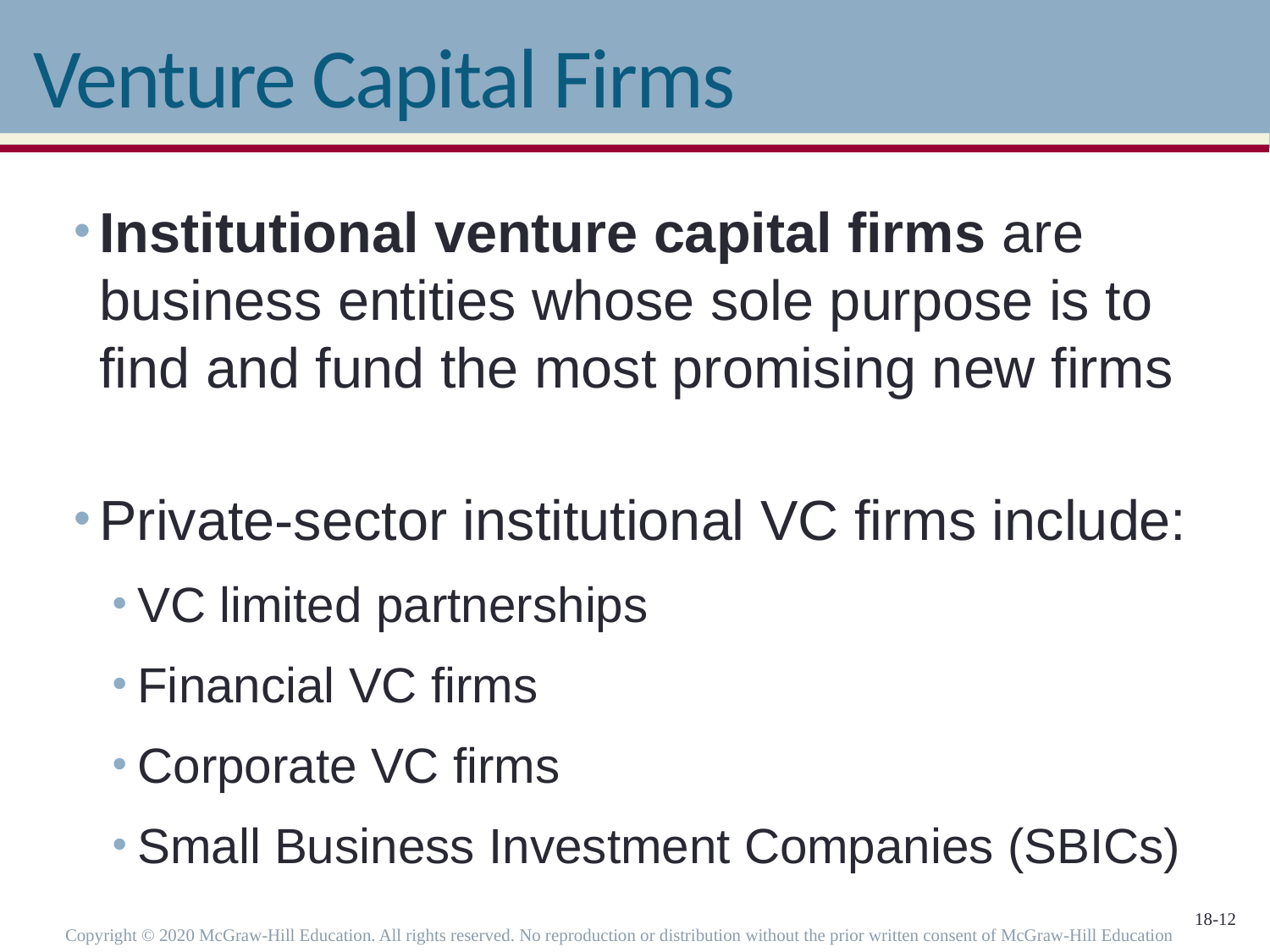

# Venture Capital Firms
Institutional venture capital firms are business entities whose sole purpose is to find and fund the most promising new firms

Private-sector institutional VC firms include:
VC limited partnerships
Financial VC firms
Corporate VC firms
Small Business Investment Companies (SBICs)
Copyright © 2020 McGraw-Hill Education. All rights reserved. No reproduction or distribution without the prior written consent of McGraw-Hill Education